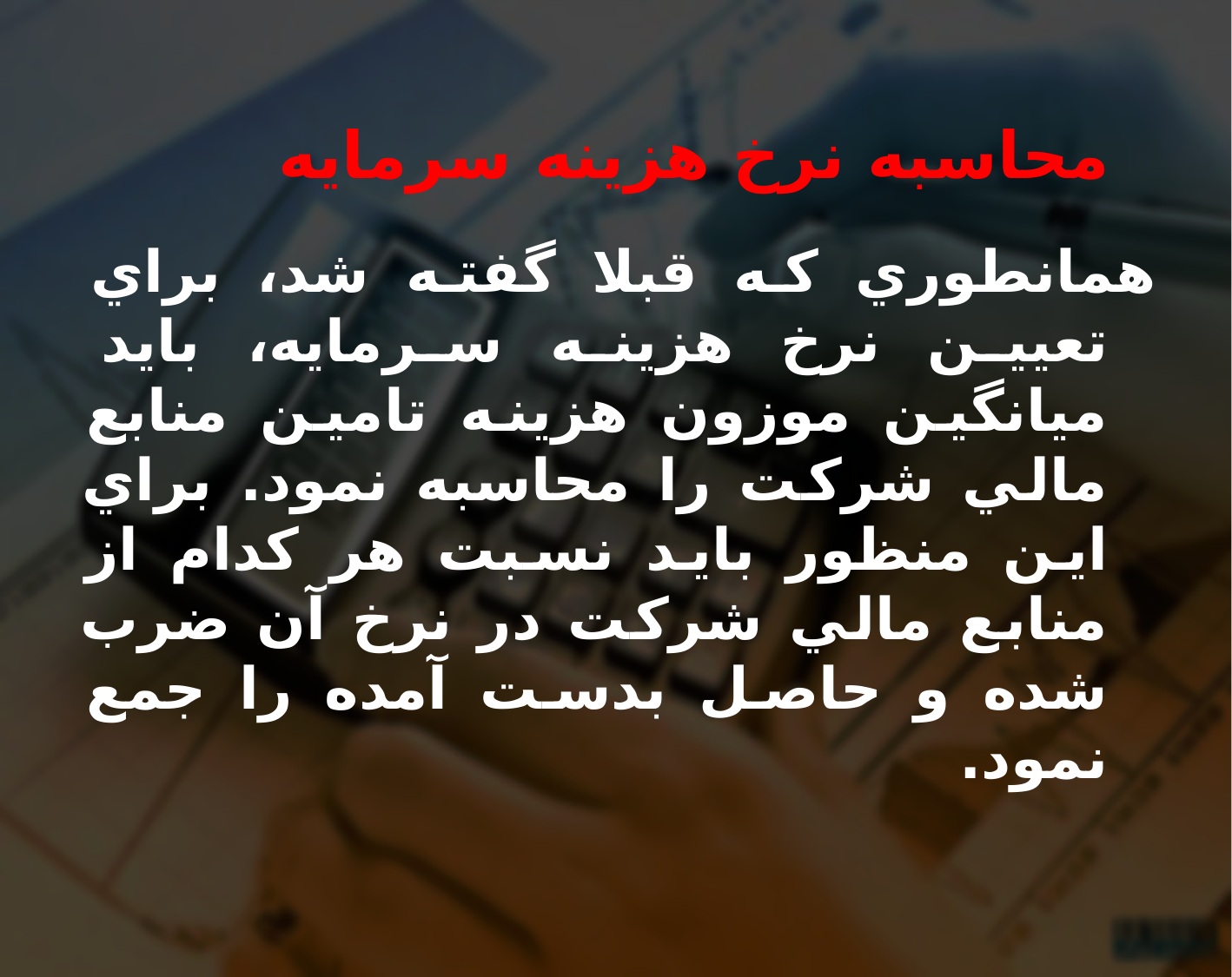

# محاسبه نرخ هزينه سرمايه
همانطوري كه قبلا گفته شد، براي تعيين نرخ هزينه سرمايه، بايد ميانگين موزون هزينه تامين منابع مالي شركت را محاسبه نمود. براي اين منظور بايد نسبت هر كدام از منابع مالي شركت در نرخ آن ضرب شده و حاصل بدست آمده را جمع نمود.